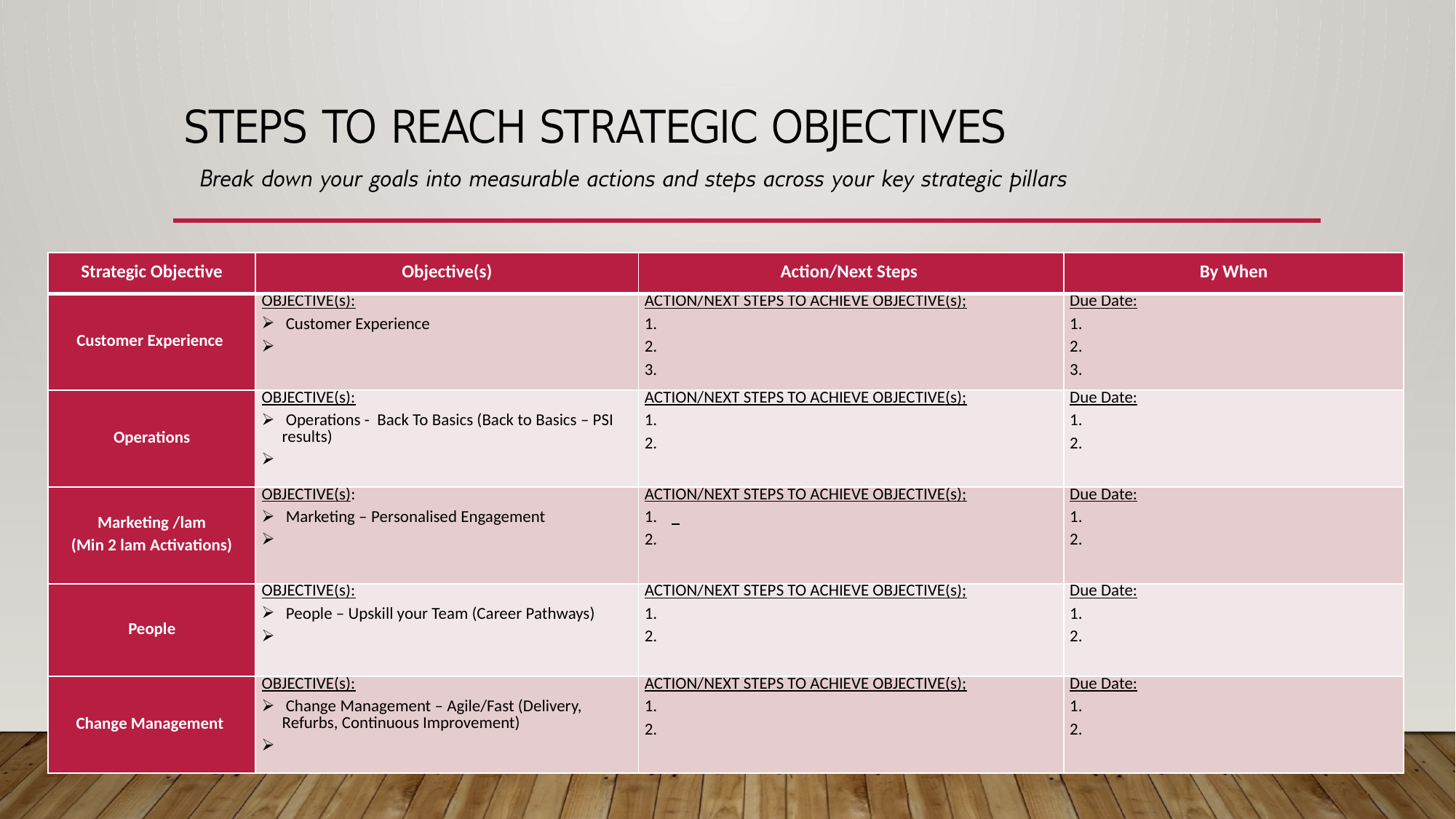

# Steps to reach strategic objectives
Break down your goals into measurable actions and steps across your key strategic pillars
| Strategic Objective | Objective(s) | Action/Next Steps | By When |
| --- | --- | --- | --- |
| Customer Experience | OBJECTIVE(s): Customer Experience | ACTION/NEXT STEPS TO ACHIEVE OBJECTIVE(s); 3. | Due Date: |
| Operations | OBJECTIVE(s): Operations - Back To Basics (Back to Basics – PSI results) | ACTION/NEXT STEPS TO ACHIEVE OBJECTIVE(s); | Due Date: |
| Marketing /lam (Min 2 lam Activations) | OBJECTIVE(s): Marketing – Personalised Engagement | ACTION/NEXT STEPS TO ACHIEVE OBJECTIVE(s); | Due Date: |
| People | OBJECTIVE(s): People – Upskill your Team (Career Pathways) | ACTION/NEXT STEPS TO ACHIEVE OBJECTIVE(s); | Due Date: |
| Change Management | OBJECTIVE(s): Change Management – Agile/Fast (Delivery, Refurbs, Continuous Improvement) | ACTION/NEXT STEPS TO ACHIEVE OBJECTIVE(s); | Due Date: |